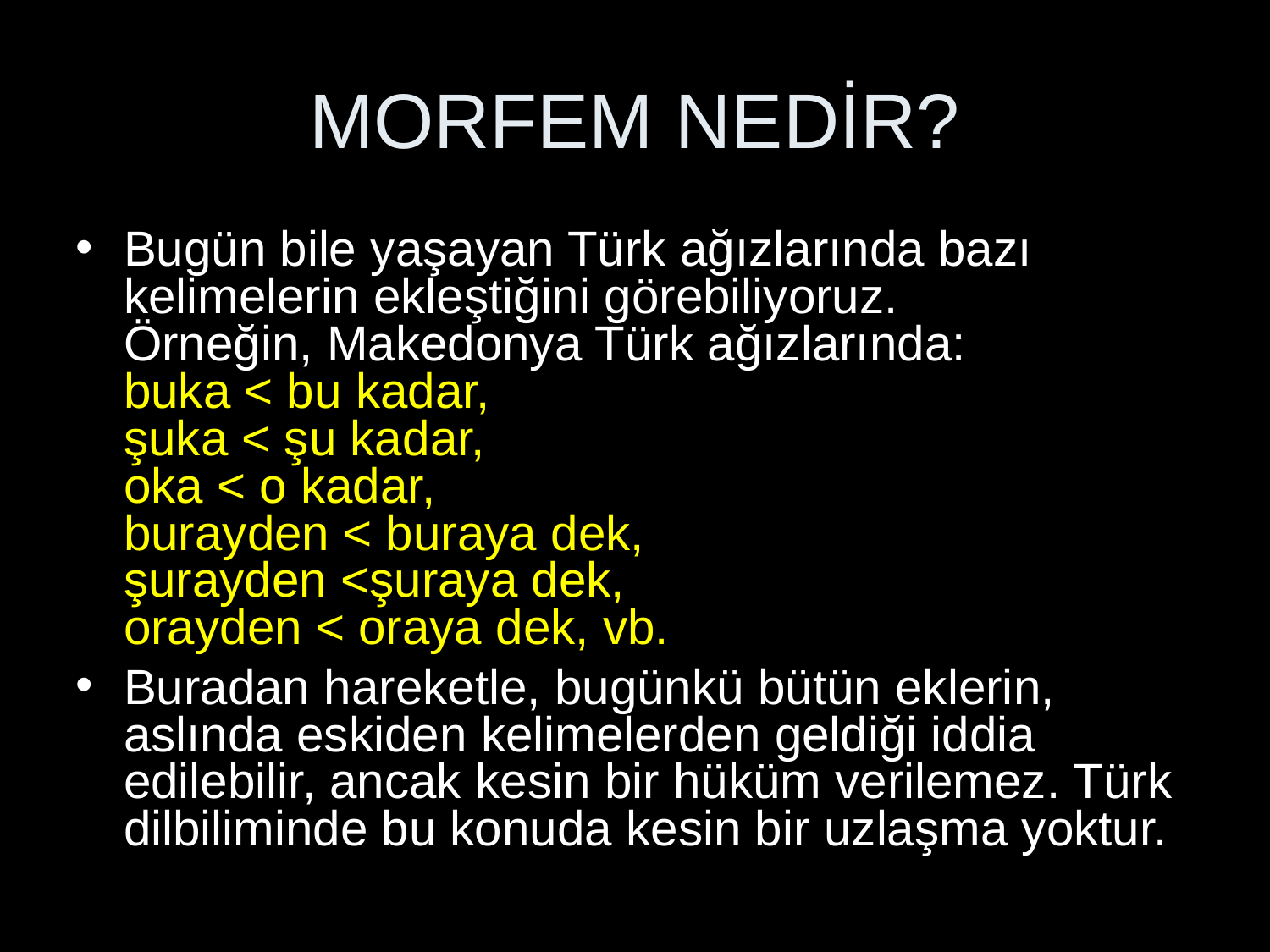

# MORFEM NEDİR?
Bugün bile yaşayan Türk ağızlarında bazı kelimelerin ekleştiğini görebiliyoruz.
Örneğin, Makedonya Türk ağızlarında:
buka < bu kadar,
şuka < şu kadar,
oka < o kadar,
burayden < buraya dek,
şurayden <şuraya dek,
orayden < oraya dek, vb.
Buradan hareketle, bugünkü bütün eklerin, aslında eskiden kelimelerden geldiği iddia edilebilir, ancak kesin bir hüküm verilemez. Türk dilbiliminde bu konuda kesin bir uzlaşma yoktur.